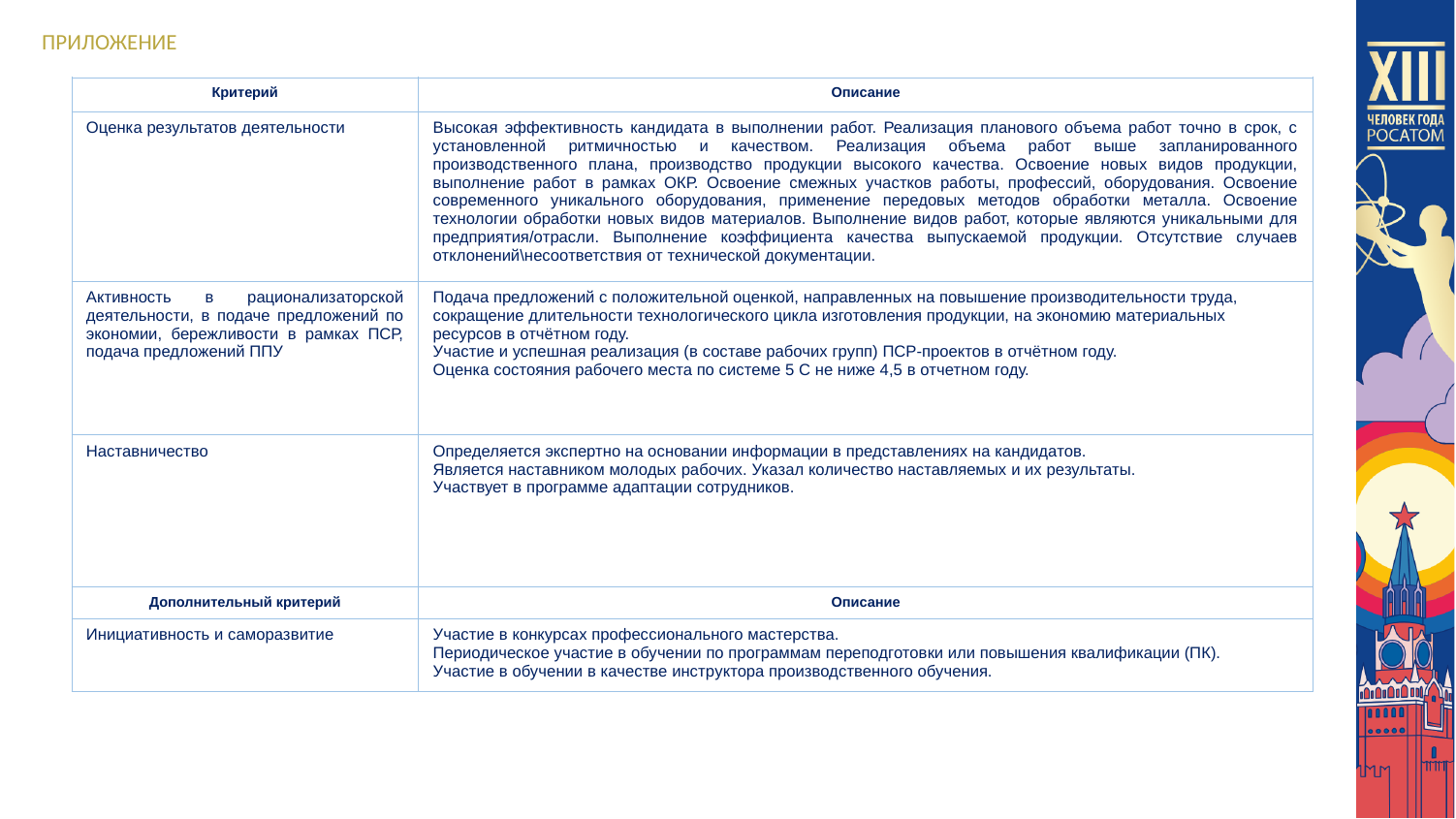

ПРИЛОЖЕНИЕ
| Критерий | Описание |
| --- | --- |
| Оценка результатов деятельности | Высокая эффективность кандидата в выполнении работ. Реализация планового объема работ точно в срок, с установленной ритмичностью и качеством. Реализация объема работ выше запланированного производственного плана, производство продукции высокого качества. Освоение новых видов продукции, выполнение работ в рамках ОКР. Освоение смежных участков работы, профессий, оборудования. Освоение современного уникального оборудования, применение передовых методов обработки металла. Освоение технологии обработки новых видов материалов. Выполнение видов работ, которые являются уникальными для предприятия/отрасли. Выполнение коэффициента качества выпускаемой продукции. Отсутствие случаев отклонений\несоответствия от технической документации. |
| Активность в рационализаторской деятельности, в подаче предложений по экономии, бережливости в рамках ПСР, подача предложений ППУ | Подача предложений с положительной оценкой, направленных на повышение производительности труда, сокращение длительности технологического цикла изготовления продукции, на экономию материальных ресурсов в отчётном году. Участие и успешная реализация (в составе рабочих групп) ПСР-проектов в отчётном году. Оценка состояния рабочего места по системе 5 С не ниже 4,5 в отчетном году. |
| Наставничество | Определяется экспертно на основании информации в представлениях на кандидатов. Является наставником молодых рабочих. Указал количество наставляемых и их результаты. Участвует в программе адаптации сотрудников. |
| Дополнительный критерий | Описание |
| Инициативность и саморазвитие | Участие в конкурсах профессионального мастерства. Периодическое участие в обучении по программам переподготовки или повышения квалификации (ПК). Участие в обучении в качестве инструктора производственного обучения. |